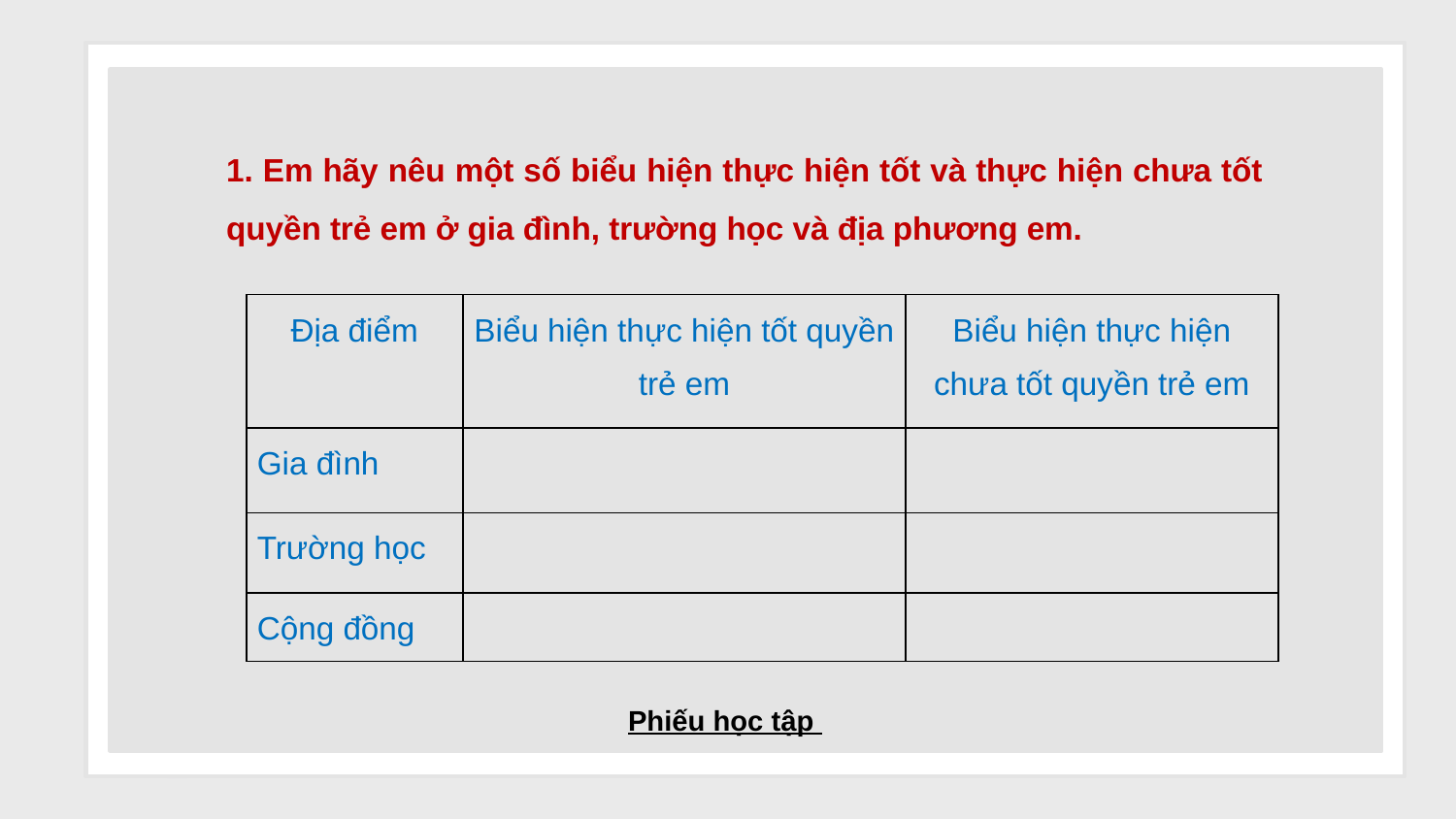

1. Em hãy nêu một số biểu hiện thực hiện tốt và thực hiện chưa tốt quyền trẻ em ở gia đình, trường học và địa phương em.
| Địa điểm | Biểu hiện thực hiện tốt quyền trẻ em | Biểu hiện thực hiện chưa tốt quyền trẻ em |
| --- | --- | --- |
| Gia đình |  |  |
| Trường học |  |  |
| Cộng đồng |  |  |
Phiếu học tập